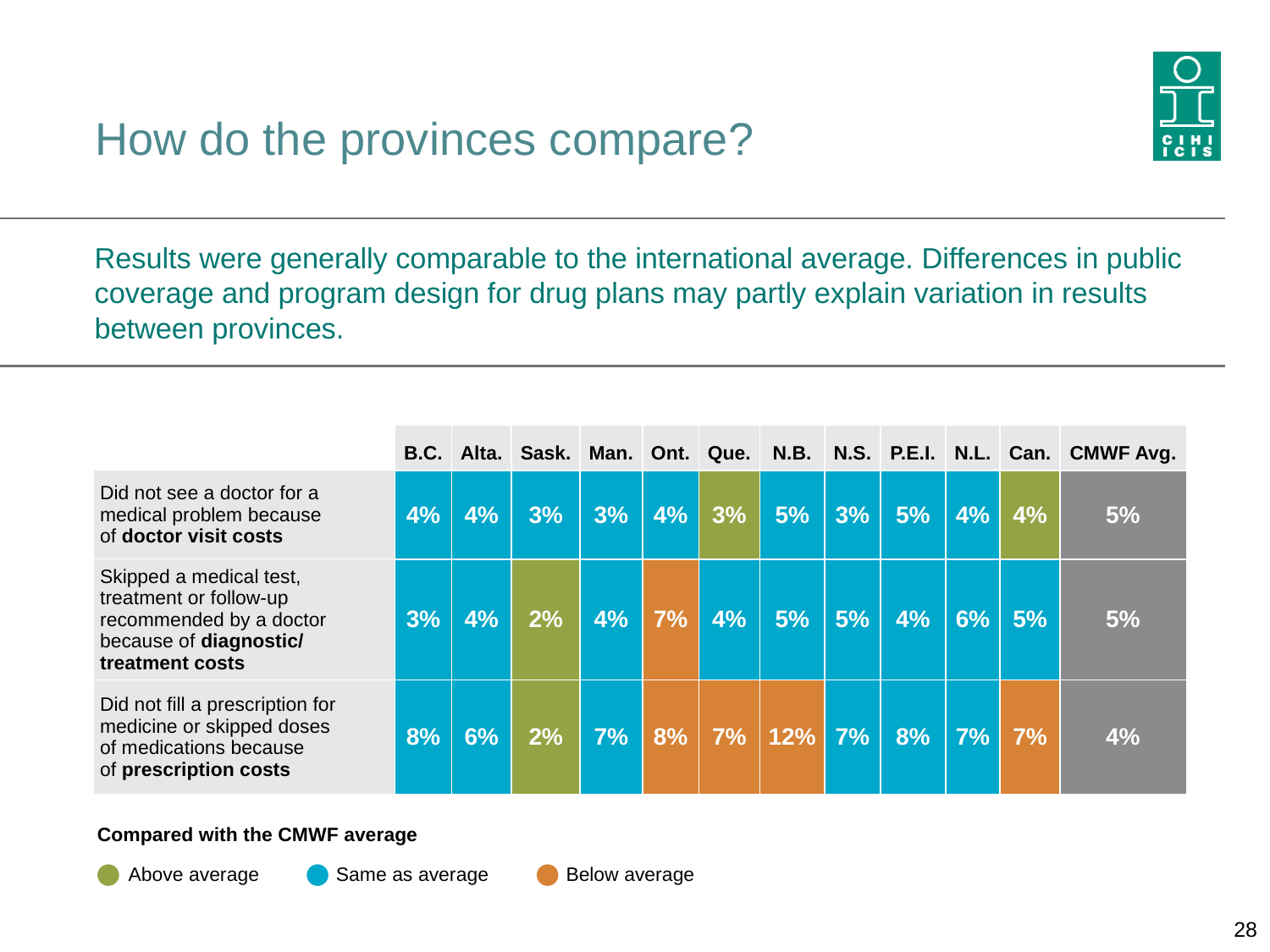

# How do the provinces compare?
Results were generally comparable to the international average. Differences in public coverage and program design for drug plans may partly explain variation in results between provinces.
|  | B.C. | Alta. | Sask. | Man. | Ont. | Que. | N.B. | N.S. | P.E.I. | N.L. | Can. | CMWF Avg. |
| --- | --- | --- | --- | --- | --- | --- | --- | --- | --- | --- | --- | --- |
| Did not see a doctor for a medical problem because of doctor visit costs | 4% | 4% | 3% | 3% | 4% | 3% | 5% | 3% | 5% | 4% | 4% | 5% |
| Skipped a medical test, treatment or follow-up recommended by a doctor because of diagnostic/ treatment costs | 3% | 4% | 2% | 4% | 7% | 4% | 5% | 5% | 4% | 6% | 5% | 5% |
| Did not fill a prescription for medicine or skipped doses of medications because of prescription costs | 8% | 6% | 2% | 7% | 8% | 7% | 12% | 7% | 8% | 7% | 7% | 4% |
Compared with the CMWF average
Above average

Same as average

Below average

28